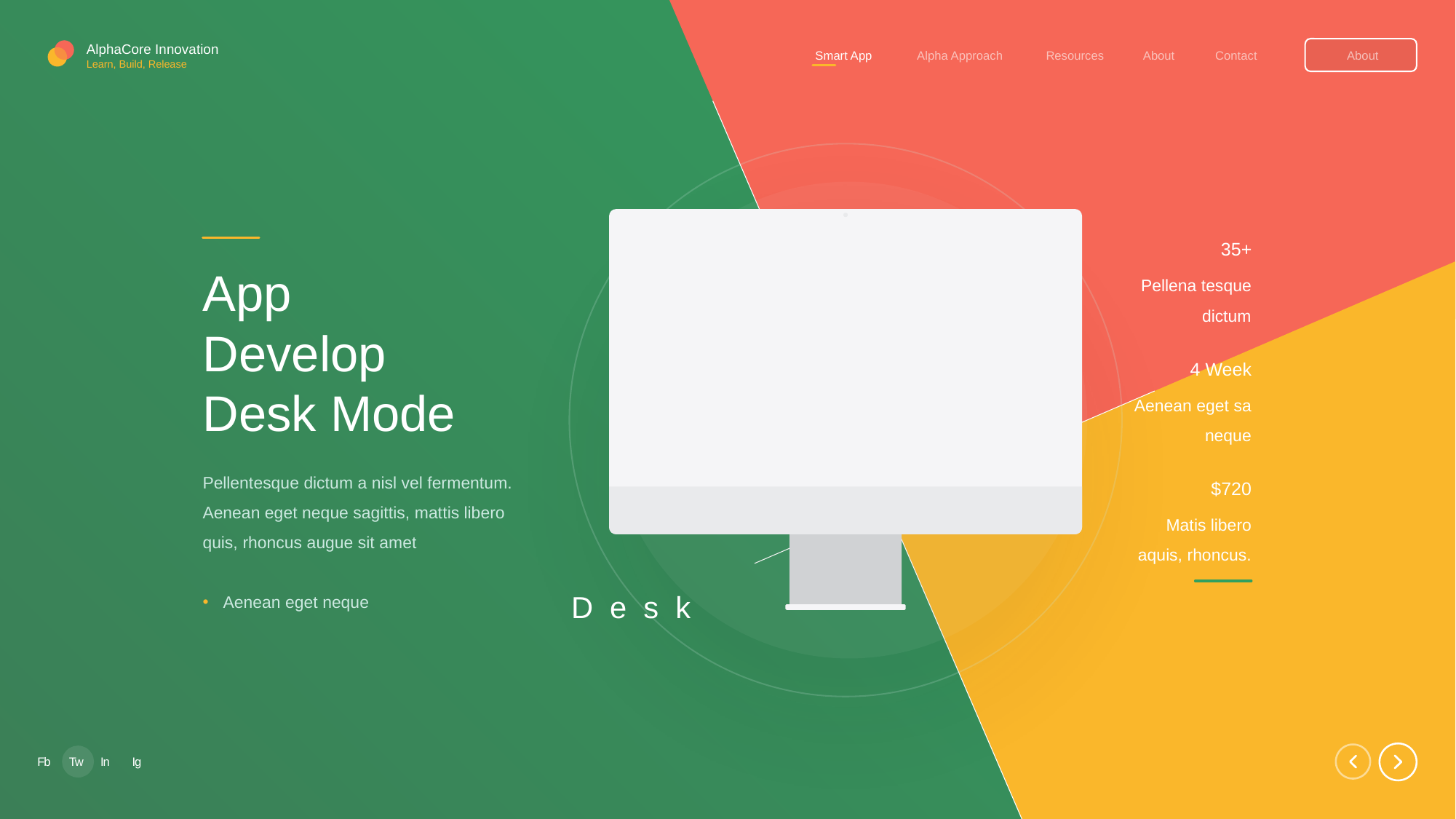

AlphaCore Innovation

Smart App
Alpha Approach
Resources
About
Contact
About
Learn, Build, Release

35+
Pellena tesque dictum
App
Develop
Desk Mode
4 Week
Aenean eget sa neque
Pellentesque dictum a nisl vel fermentum. Aenean eget neque sagittis, mattis libero quis, rhoncus augue sit amet

Aenean eget neque
$720
Matis libero aquis, rhoncus.
D  e  s  k

Fb
Tw
In
Ig